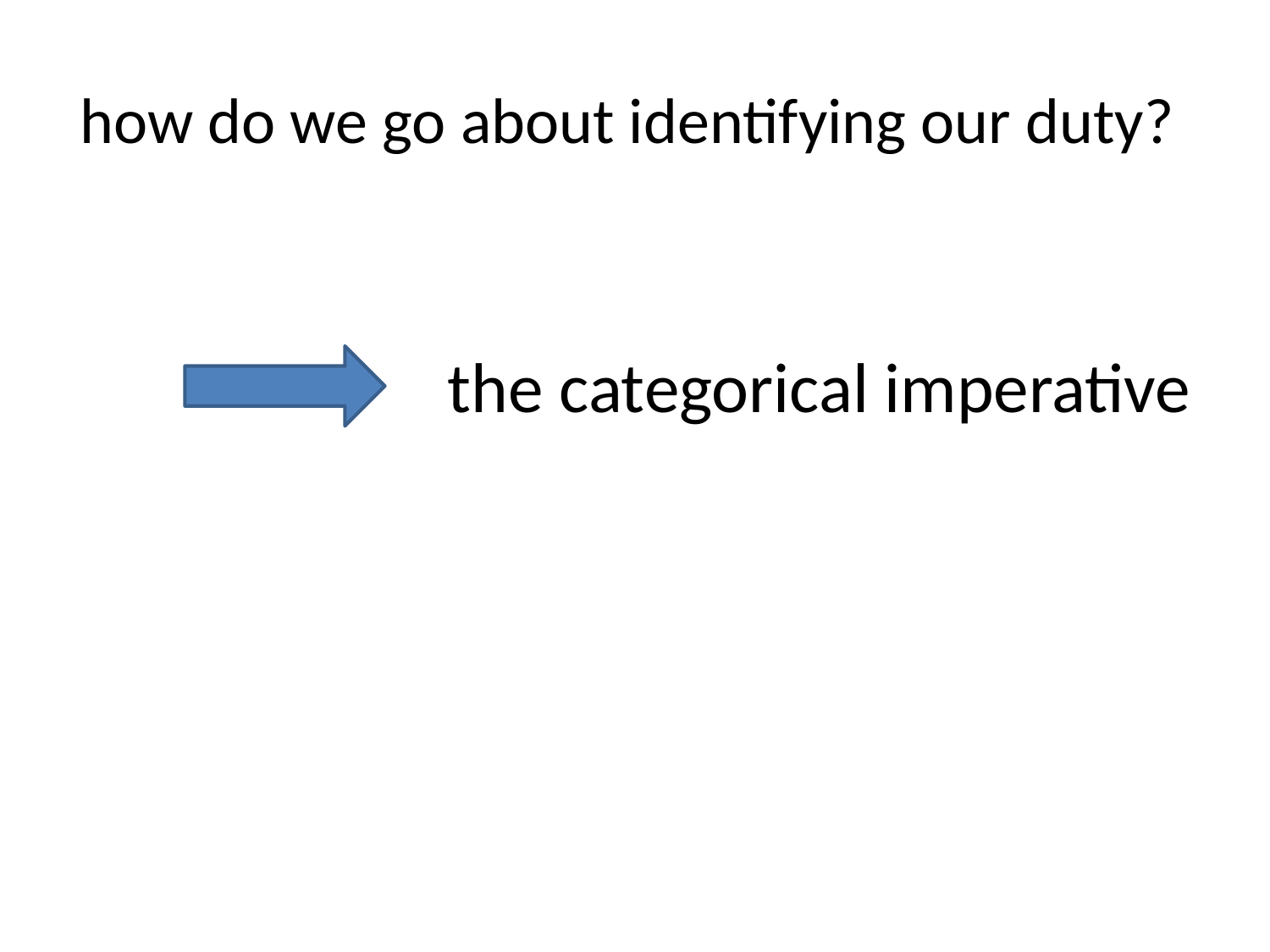

# how do we go about identifying our duty?
the categorical imperative